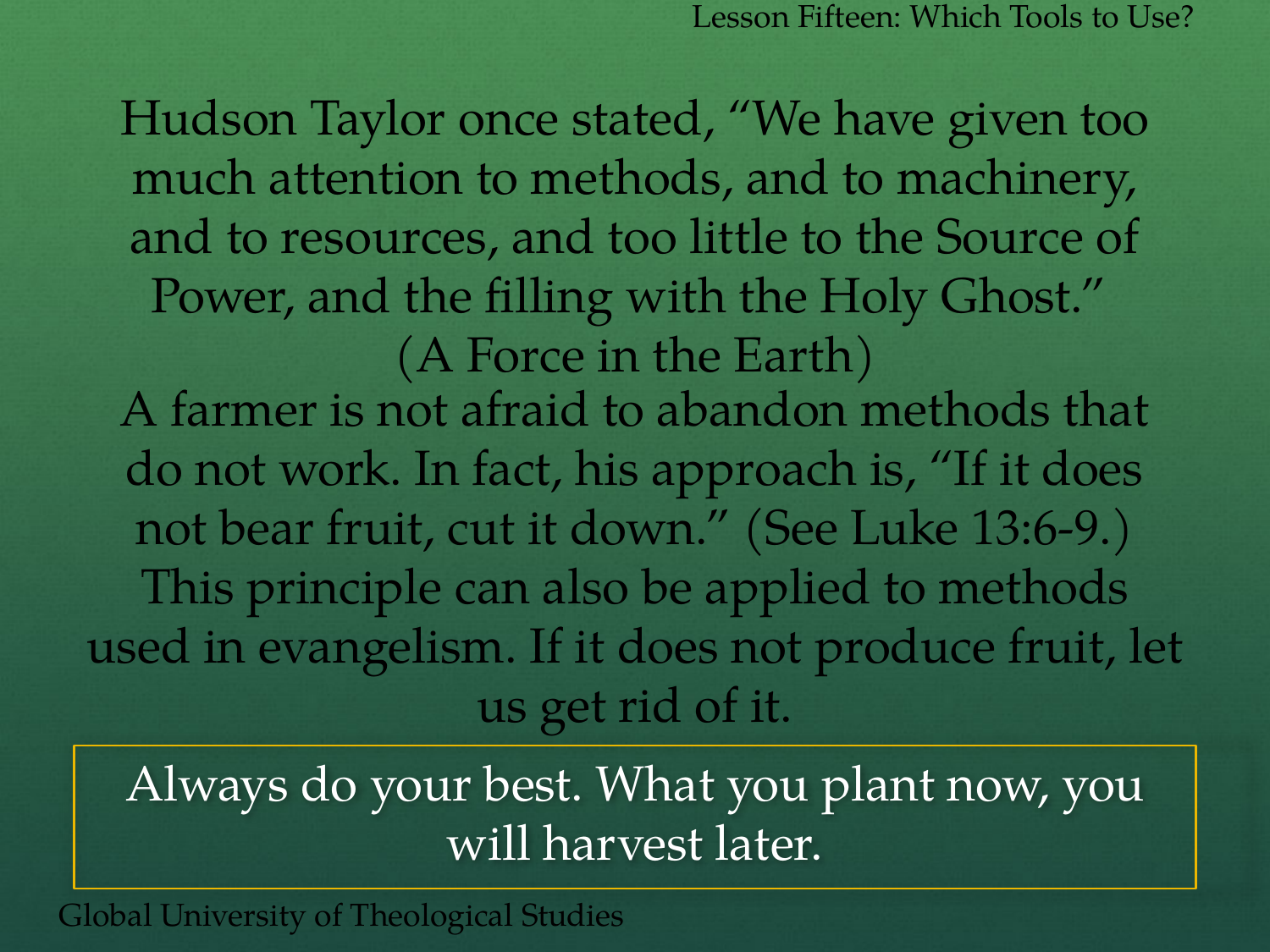

Lesson Fifteen: Which Tools to Use?

Hudson Taylor once stated, “We have given too much attention to methods, and to machinery, and to resources, and too little to the Source of Power, and the filling with the Holy Ghost.”
(A Force in the Earth)
A farmer is not afraid to abandon methods that do not work. In fact, his approach is, “If it does not bear fruit, cut it down.” (See Luke 13:6-9.) This principle can also be applied to methods used in evangelism. If it does not produce fruit, let us get rid of it.
Always do your best. What you plant now, you will harvest later.

Global University of Theological Studies